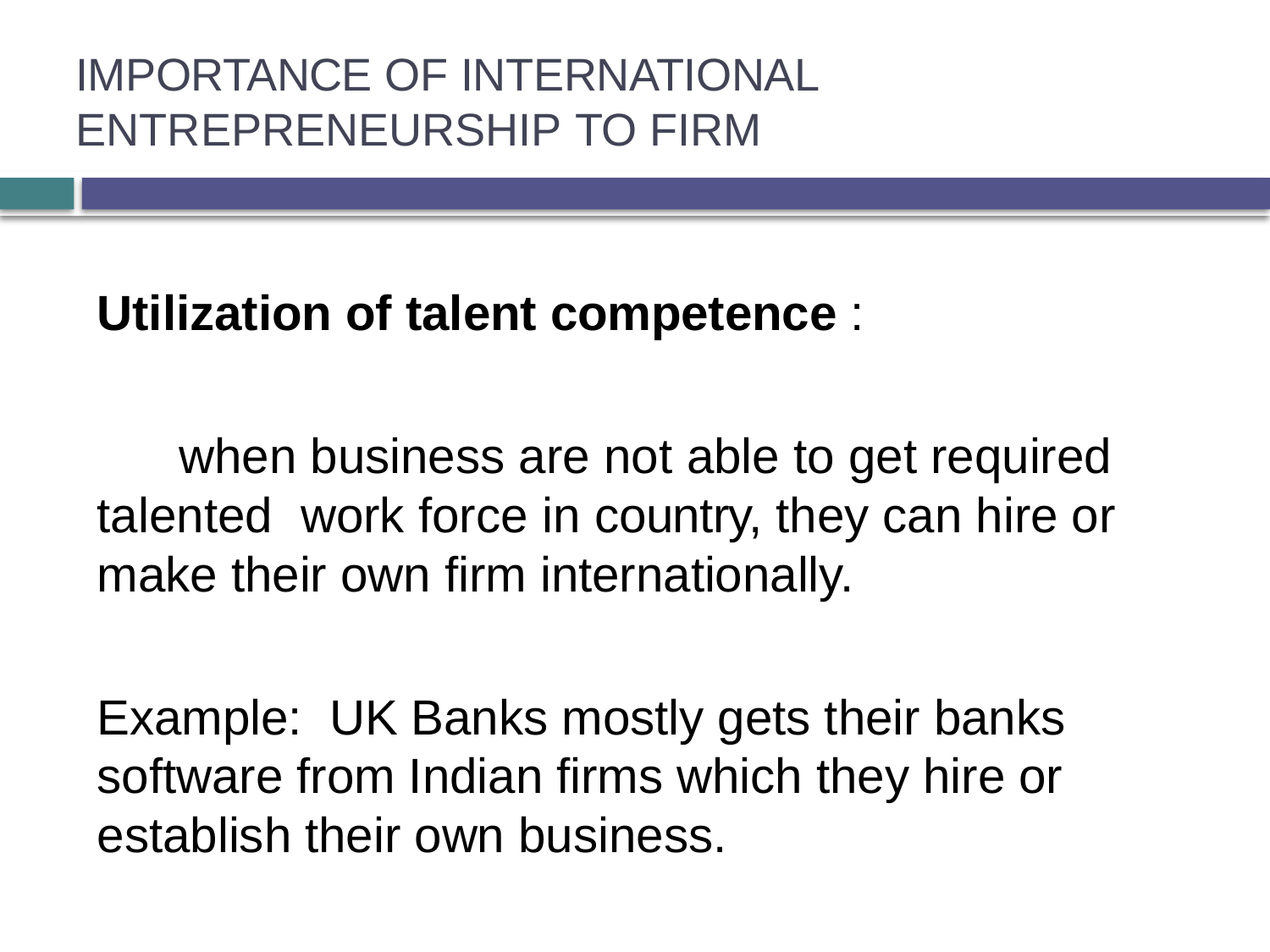

# IMPORTANCE OF INTERNATIONAL ENTREPRENEURSHIP TO FIRM
Utilization of talent competence :

      when business are not able to get required talented  work force in country, they can hire or make their own firm internationally.

Example:  UK Banks mostly gets their banks software from Indian firms which they hire or establish their own business.